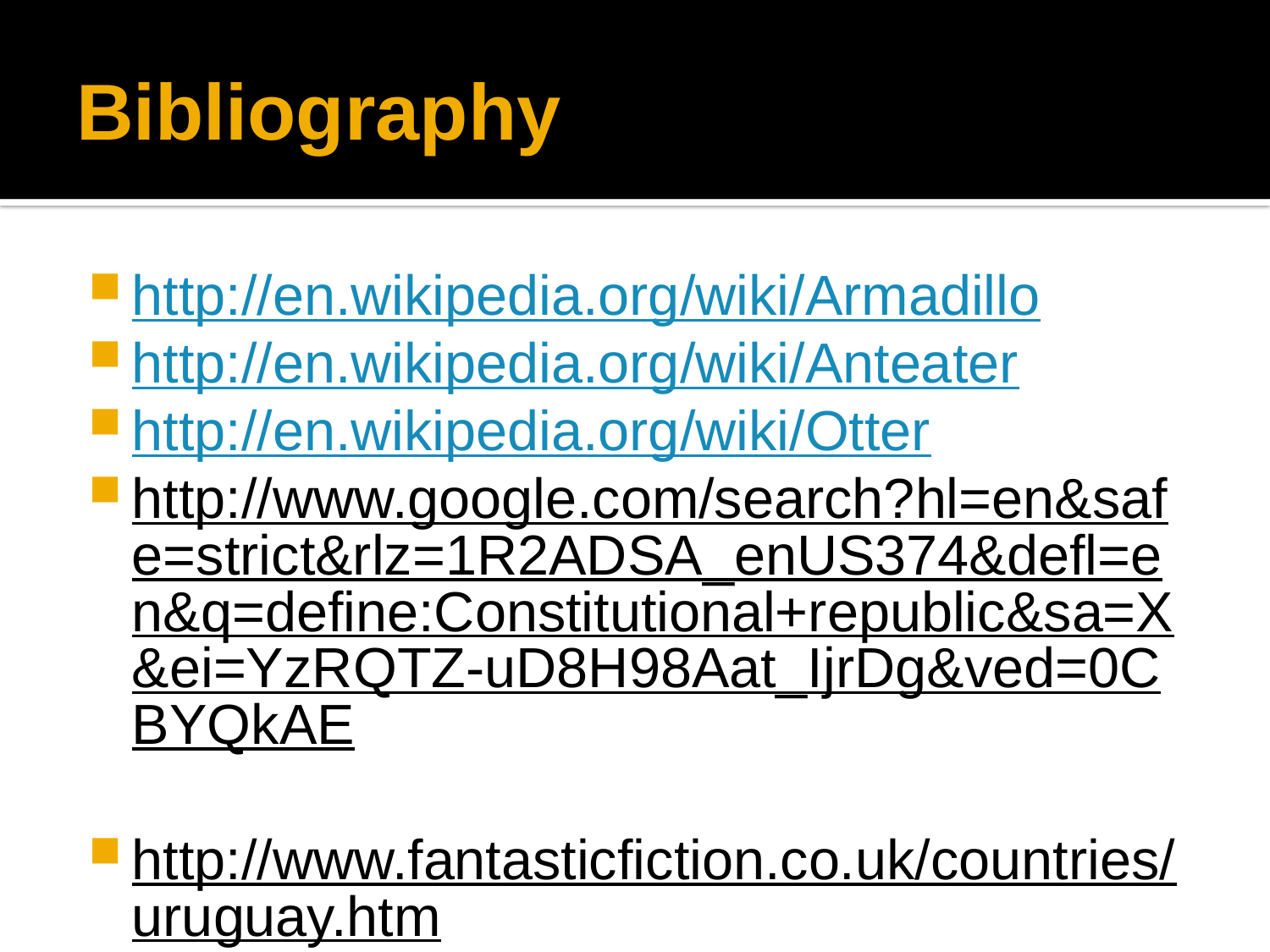

# Bibliography
http://en.wikipedia.org/wiki/Armadillo
http://en.wikipedia.org/wiki/Anteater
http://en.wikipedia.org/wiki/Otter
http://www.google.com/search?hl=en&safe=strict&rlz=1R2ADSA_enUS374&defl=en&q=define:Constitutional+republic&sa=X&ei=YzRQTZ-uD8H98Aat_IjrDg&ved=0CBYQkAE
http://www.fantasticfiction.co.uk/countries/uruguay.htm